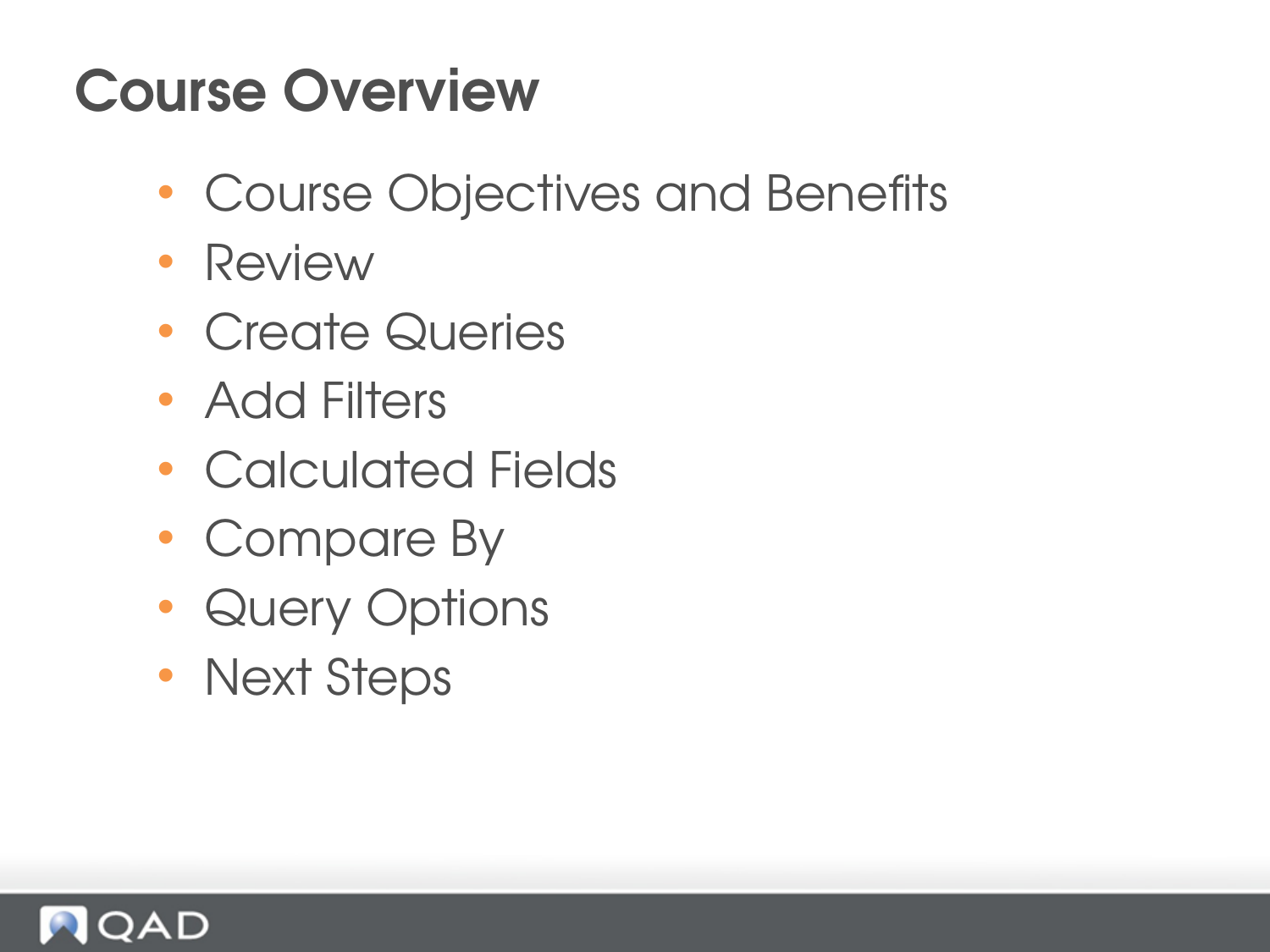

# Course Overview
Course Objectives and Benefits
Review
Create Queries
Add Filters
Calculated Fields
Compare By
Query Options
Next Steps